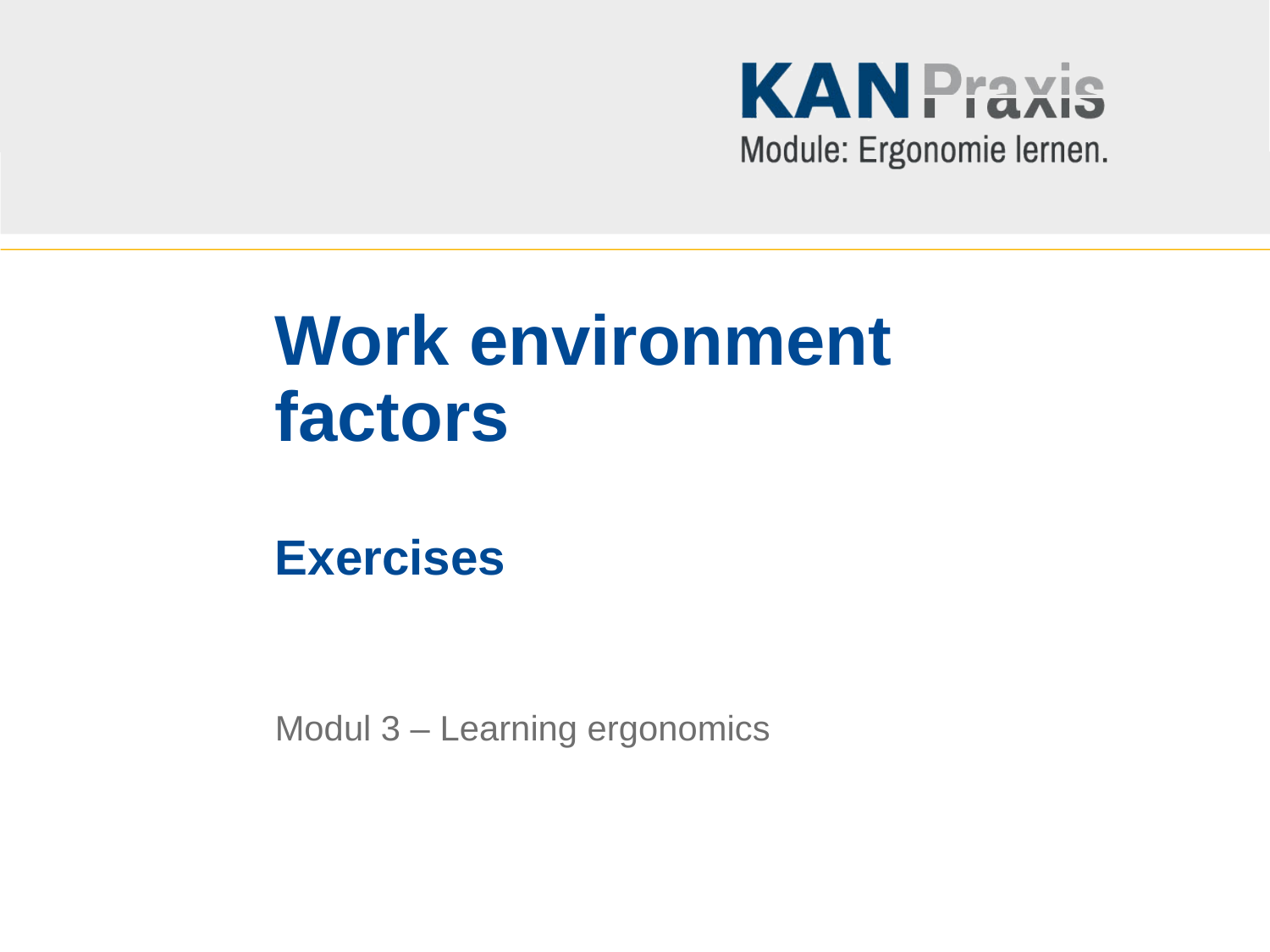

# Work environment factors Exercises
Modul 3 – Learning ergonomics